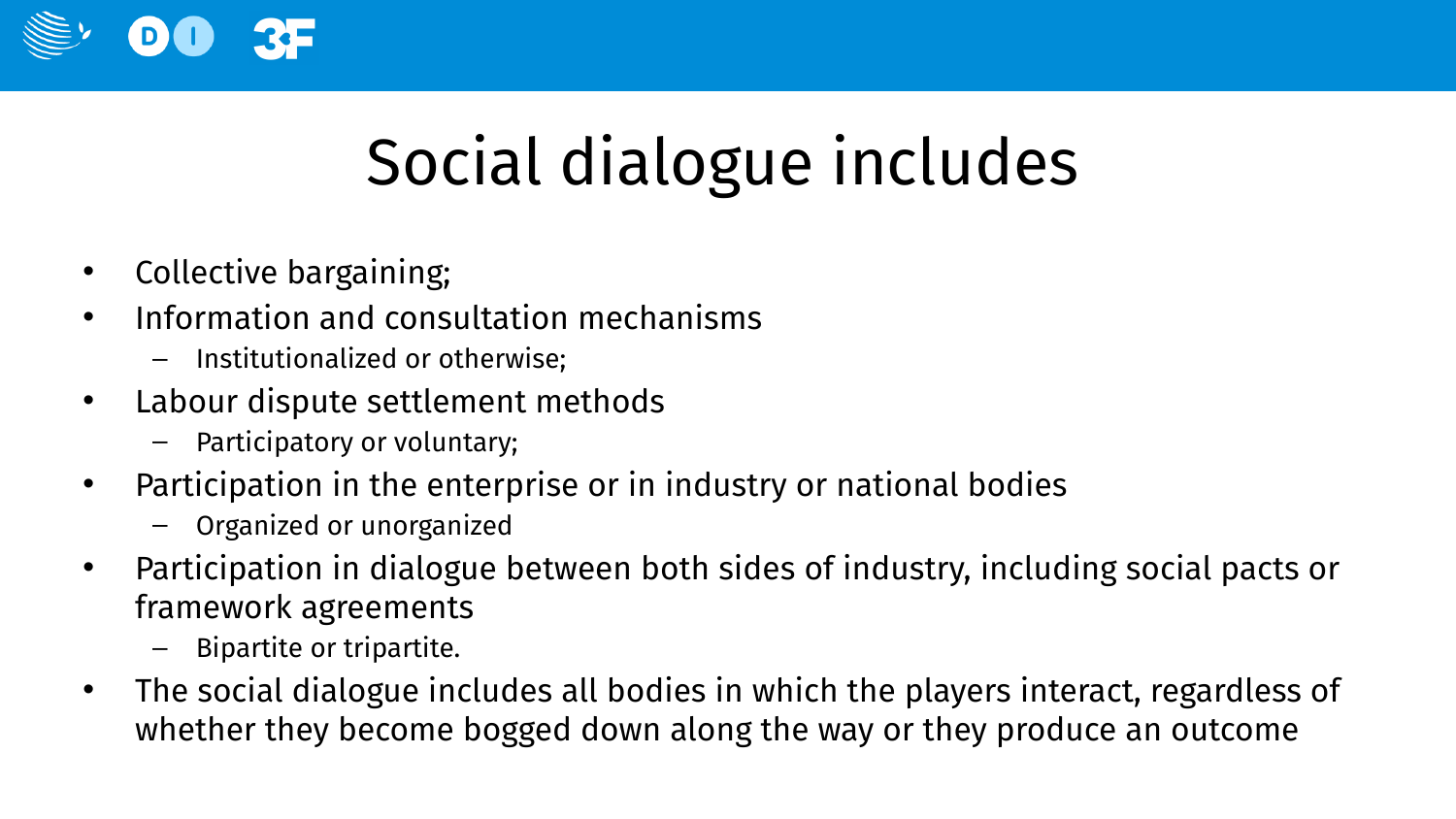

# Social dialogue includes
Collective bargaining;
Information and consultation mechanisms
Institutionalized or otherwise;
Labour dispute settlement methods
Participatory or voluntary;
Participation in the enterprise or in industry or national bodies
Organized or unorganized
Participation in dialogue between both sides of industry, including social pacts or framework agreements
Bipartite or tripartite.
The social dialogue includes all bodies in which the players interact, regardless of whether they become bogged down along the way or they produce an outcome